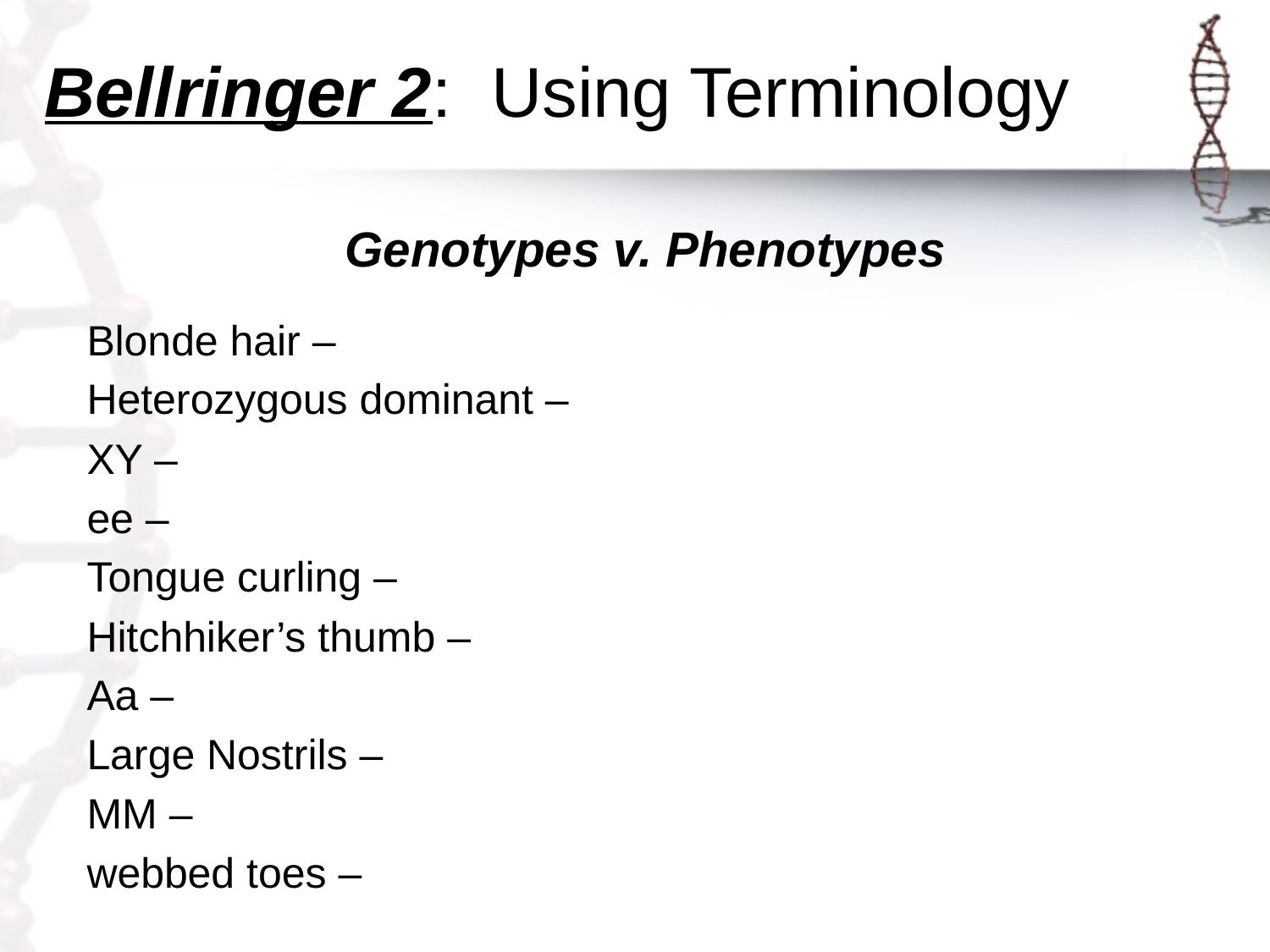

# Bellringer 2:  Using Terminology
Genotypes v. Phenotypes
Blonde hair –
Heterozygous dominant –
XY –
ee –
Tongue curling –
Hitchhiker’s thumb –
Aa –
Large Nostrils –
MM –
webbed toes –